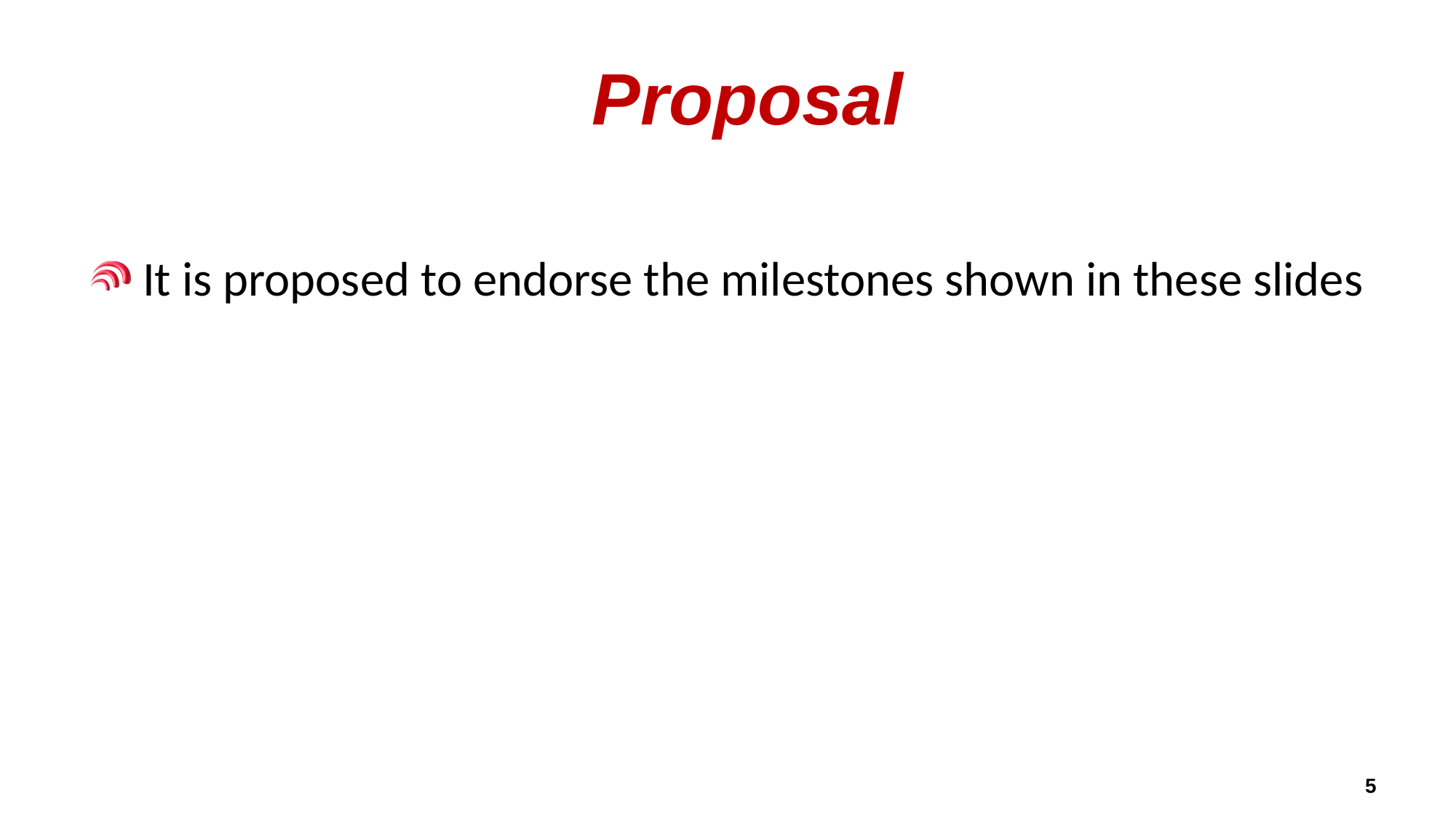

# Proposal

It is proposed to endorse the milestones shown in these slides